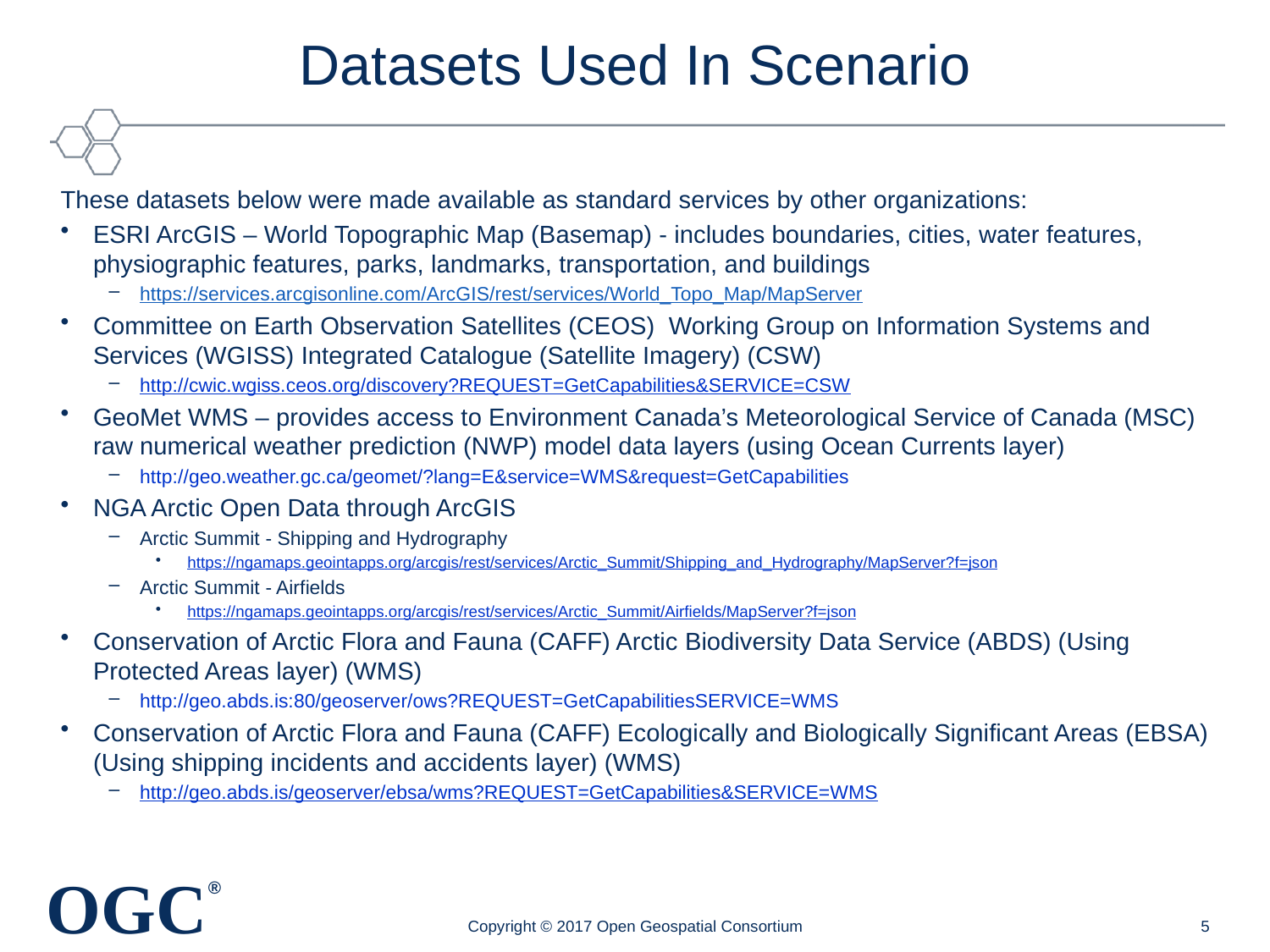

# Datasets Used In Scenario
These datasets below were made available as standard services by other organizations:
ESRI ArcGIS – World Topographic Map (Basemap) - includes boundaries, cities, water features, physiographic features, parks, landmarks, transportation, and buildings
https://services.arcgisonline.com/ArcGIS/rest/services/World_Topo_Map/MapServer
Committee on Earth Observation Satellites (CEOS)  Working Group on Information Systems and Services (WGISS) Integrated Catalogue (Satellite Imagery) (CSW)
http://cwic.wgiss.ceos.org/discovery?REQUEST=GetCapabilities&SERVICE=CSW
GeoMet WMS – provides access to Environment Canada’s Meteorological Service of Canada (MSC) raw numerical weather prediction (NWP) model data layers (using Ocean Currents layer)
http://geo.weather.gc.ca/geomet/?lang=E&service=WMS&request=GetCapabilities
NGA Arctic Open Data through ArcGIS
Arctic Summit - Shipping and Hydrography
https://ngamaps.geointapps.org/arcgis/rest/services/Arctic_Summit/Shipping_and_Hydrography/MapServer?f=json
Arctic Summit - Airfields
https://ngamaps.geointapps.org/arcgis/rest/services/Arctic_Summit/Airfields/MapServer?f=json
Conservation of Arctic Flora and Fauna (CAFF) Arctic Biodiversity Data Service (ABDS) (Using Protected Areas layer) (WMS)
http://geo.abds.is:80/geoserver/ows?REQUEST=GetCapabilitiesSERVICE=WMS
Conservation of Arctic Flora and Fauna (CAFF) Ecologically and Biologically Significant Areas (EBSA) (Using shipping incidents and accidents layer) (WMS)
http://geo.abds.is/geoserver/ebsa/wms?REQUEST=GetCapabilities&SERVICE=WMS
Copyright © 2017 Open Geospatial Consortium
5